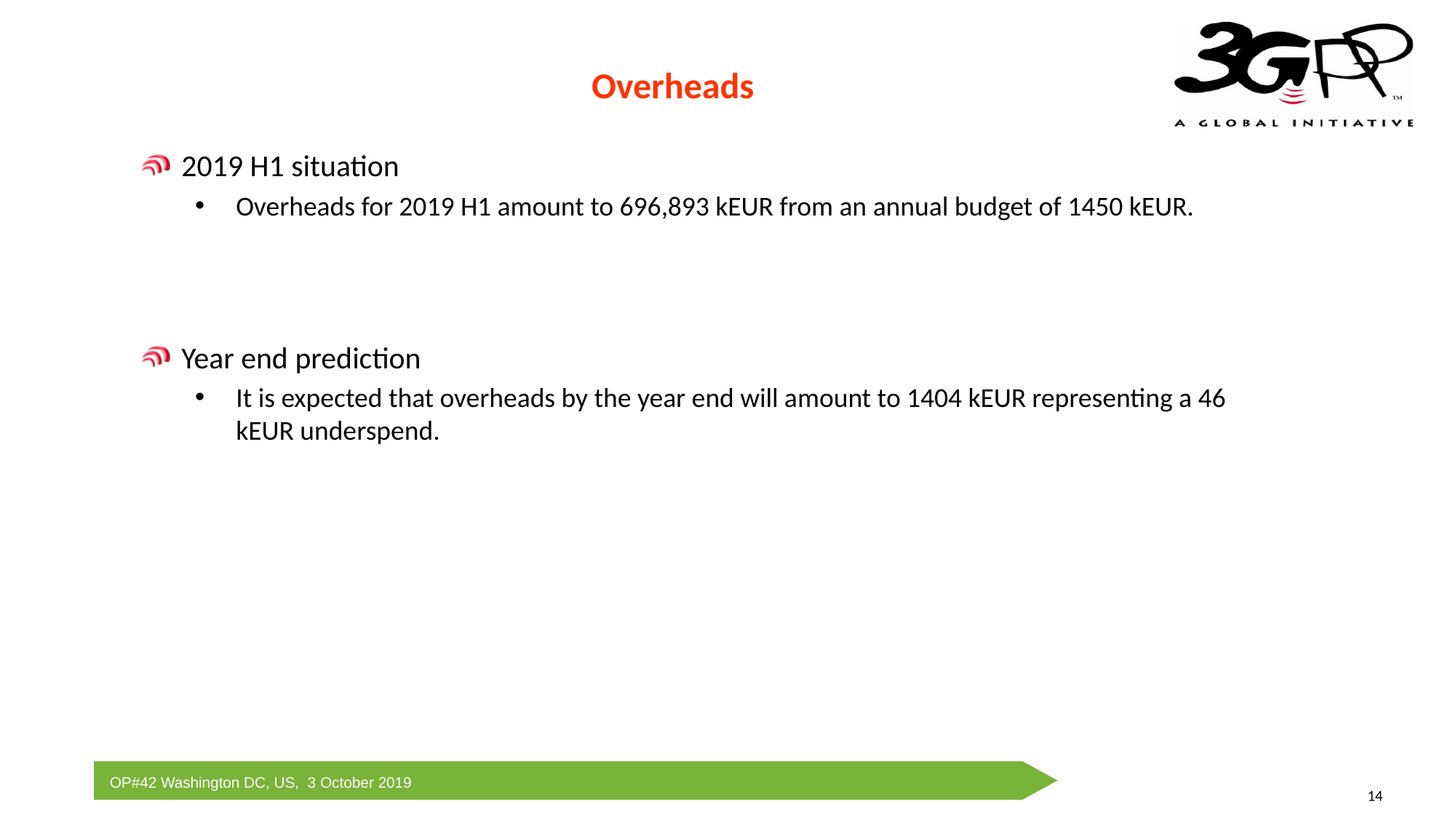

# Overheads
2019 H1 situation
Overheads for 2019 H1 amount to 696,893 kEUR from an annual budget of 1450 kEUR.

Year end prediction
It is expected that overheads by the year end will amount to 1404 kEUR representing a 46 kEUR underspend.